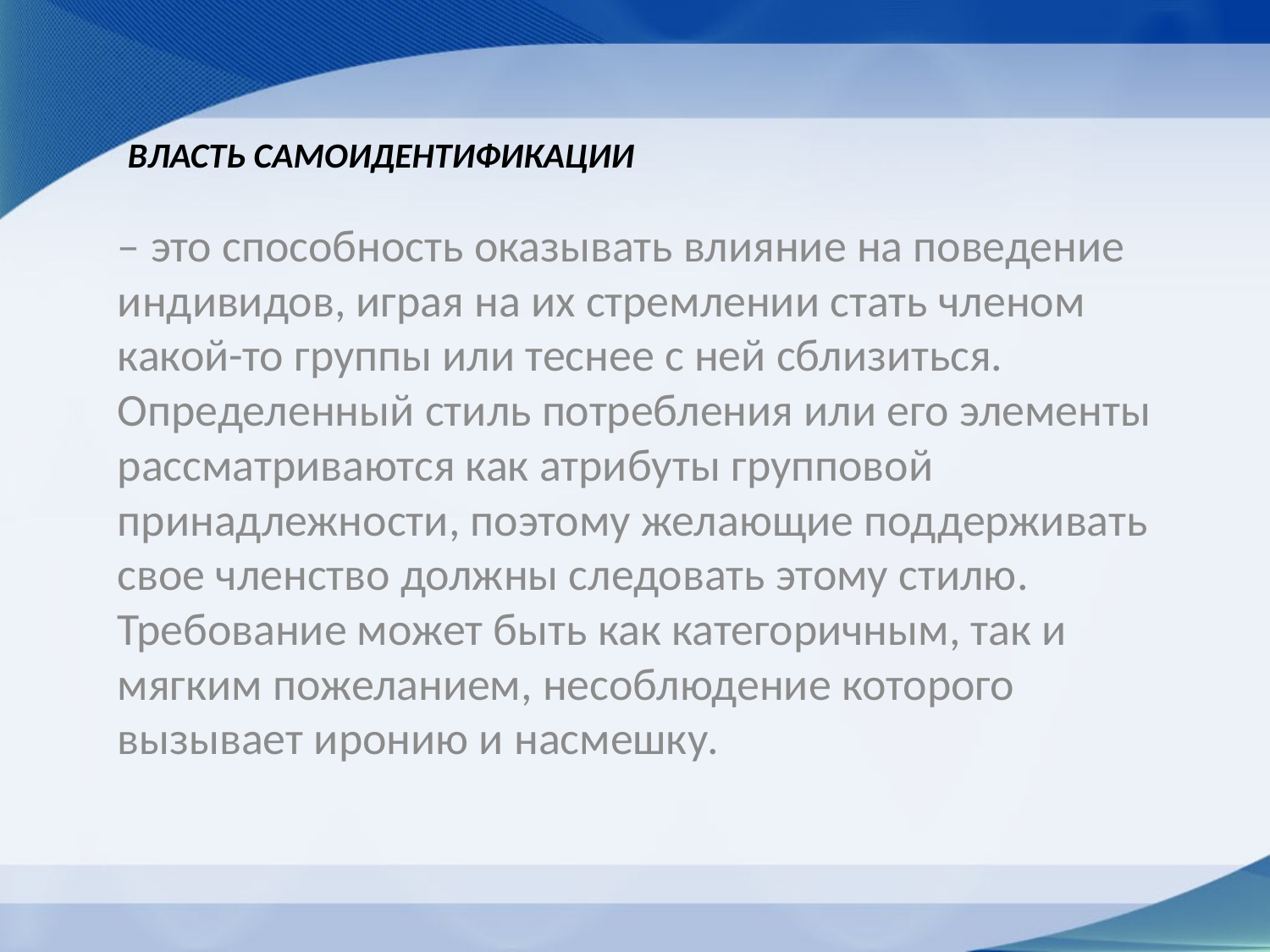

# Власть самоидентификации
– это способность оказывать влияние на поведение индивидов, играя на их стремлении стать членом какой-то группы или теснее с ней сблизиться. Определенный стиль потребления или его элементы рассматриваются как атрибуты групповой принадлежности, поэтому желающие поддерживать свое членство должны следовать этому стилю. Требование может быть как категоричным, так и мягким пожеланием, несоблюдение которого вызывает иронию и насмешку.